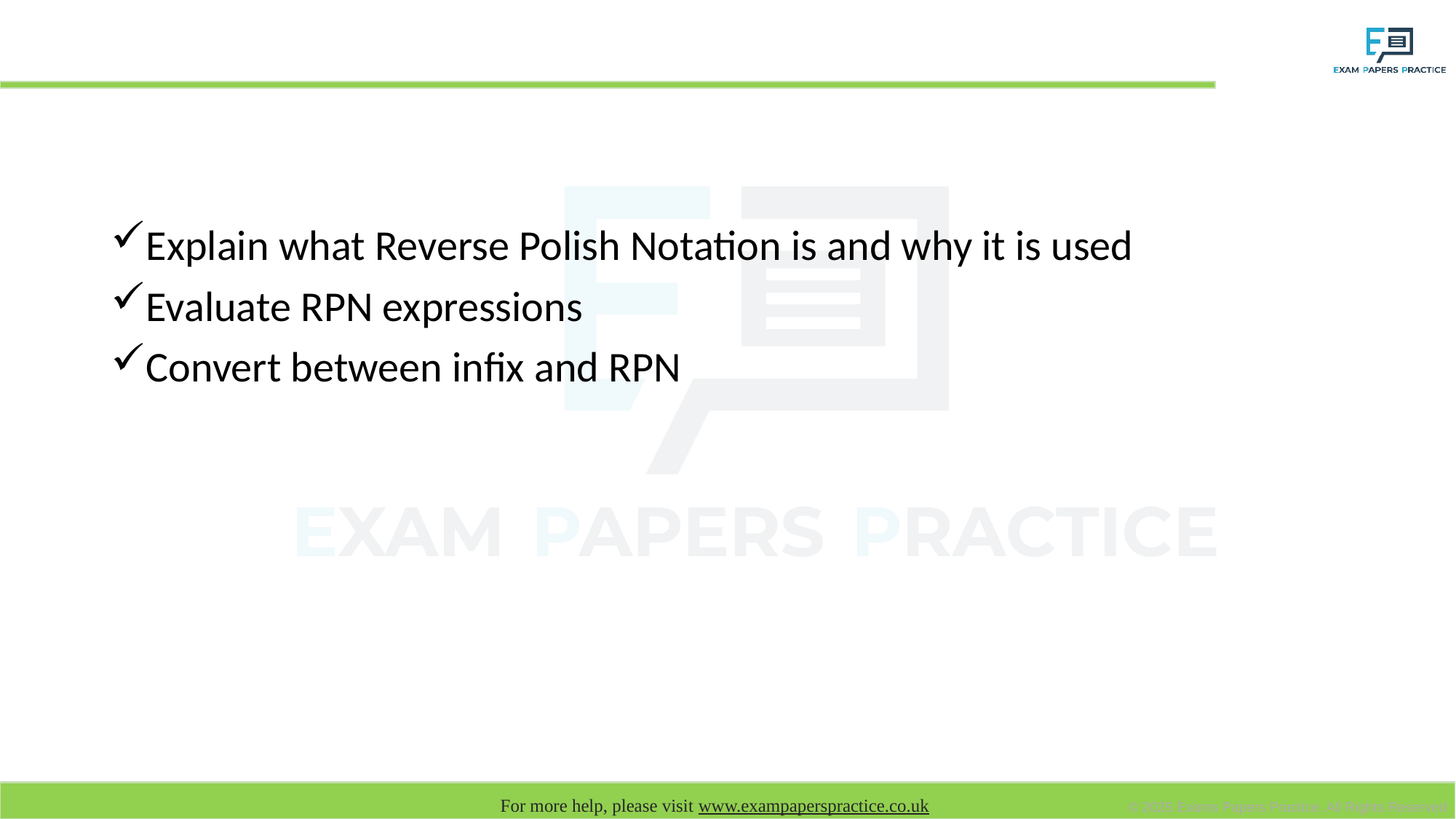

# Learning objectives
Explain what Reverse Polish Notation is and why it is used
Evaluate RPN expressions
Convert between infix and RPN